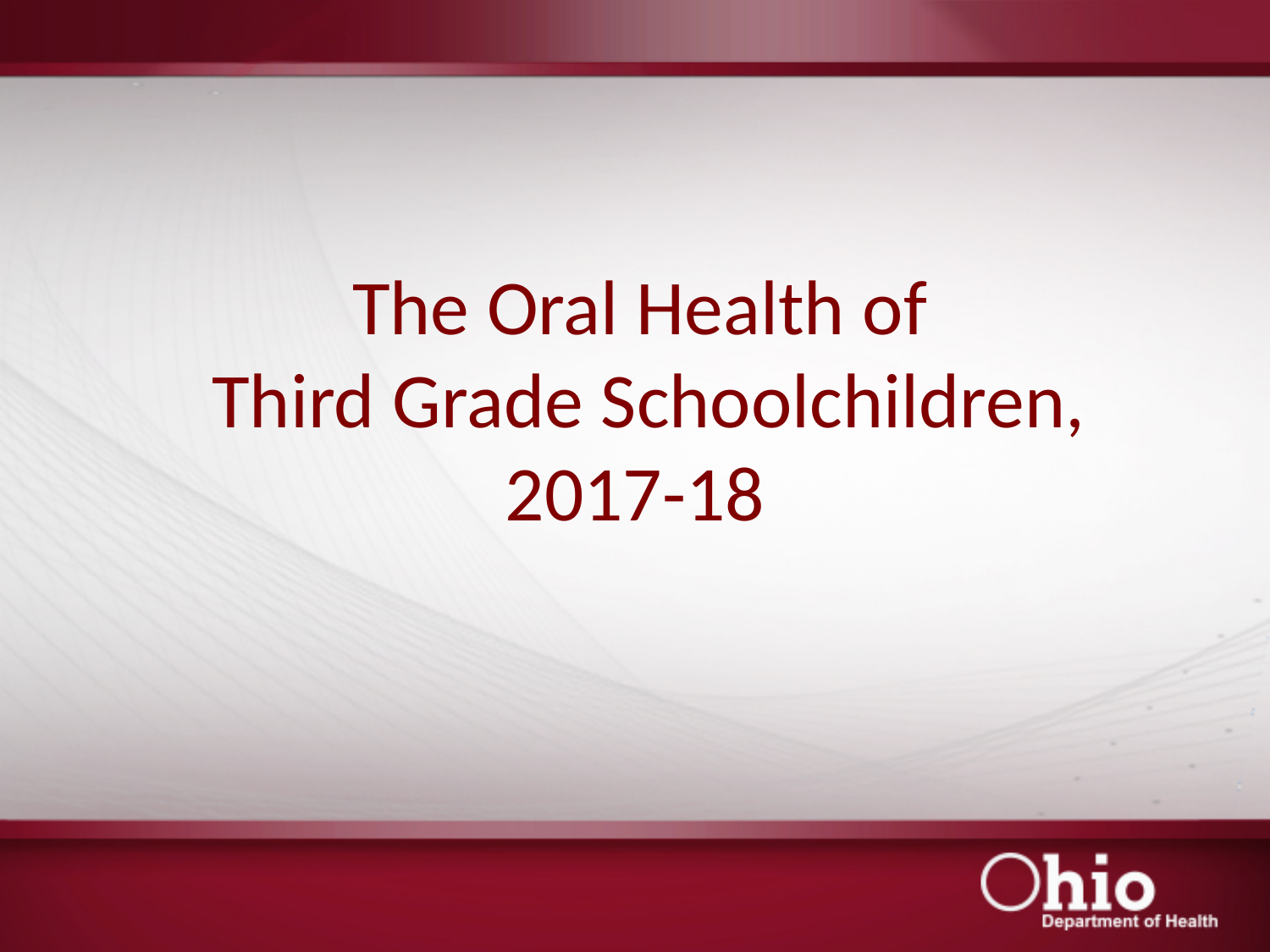

# The Oral Health of Third Grade Schoolchildren, 2017-18